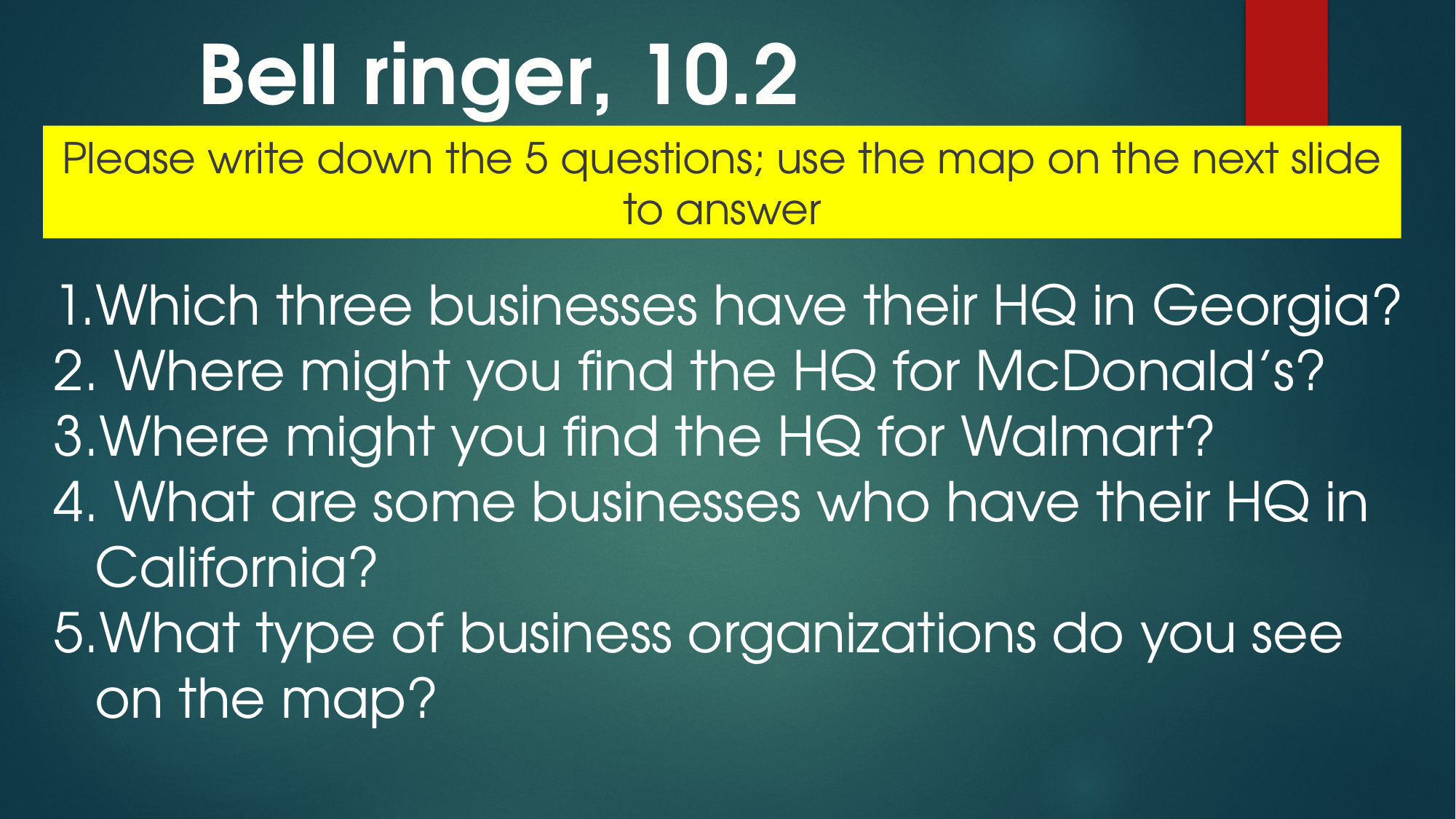

Bell ringer, 10.2
Please write down the 5 questions; use the map on the next slide to answer

Which three businesses have their HQ in Georgia?
 Where might you find the HQ for McDonald’s?
Where might you find the HQ for Walmart?
 What are some businesses who have their HQ in California?
What type of business organizations do you see on the map?